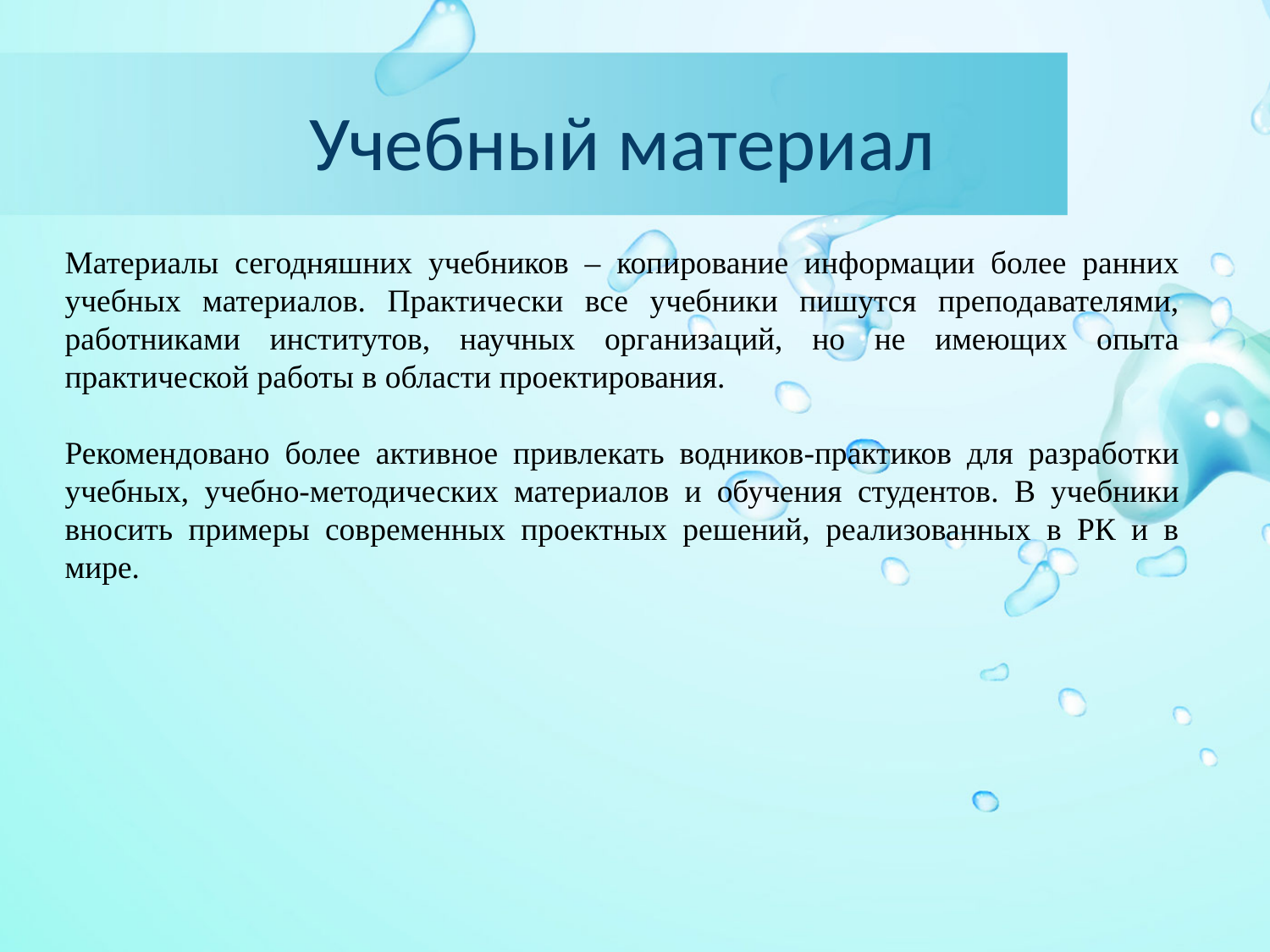

# Учебный материал
Материалы сегодняшних учебников – копирование информации более ранних учебных материалов. Практически все учебники пишутся преподавателями, работниками институтов, научных организаций, но не имеющих опыта практической работы в области проектирования.

Рекомендовано более активное привлекать водников-практиков для разработки учебных, учебно-методических материалов и обучения студентов. В учебники вносить примеры современных проектных решений, реализованных в РК и в мире.